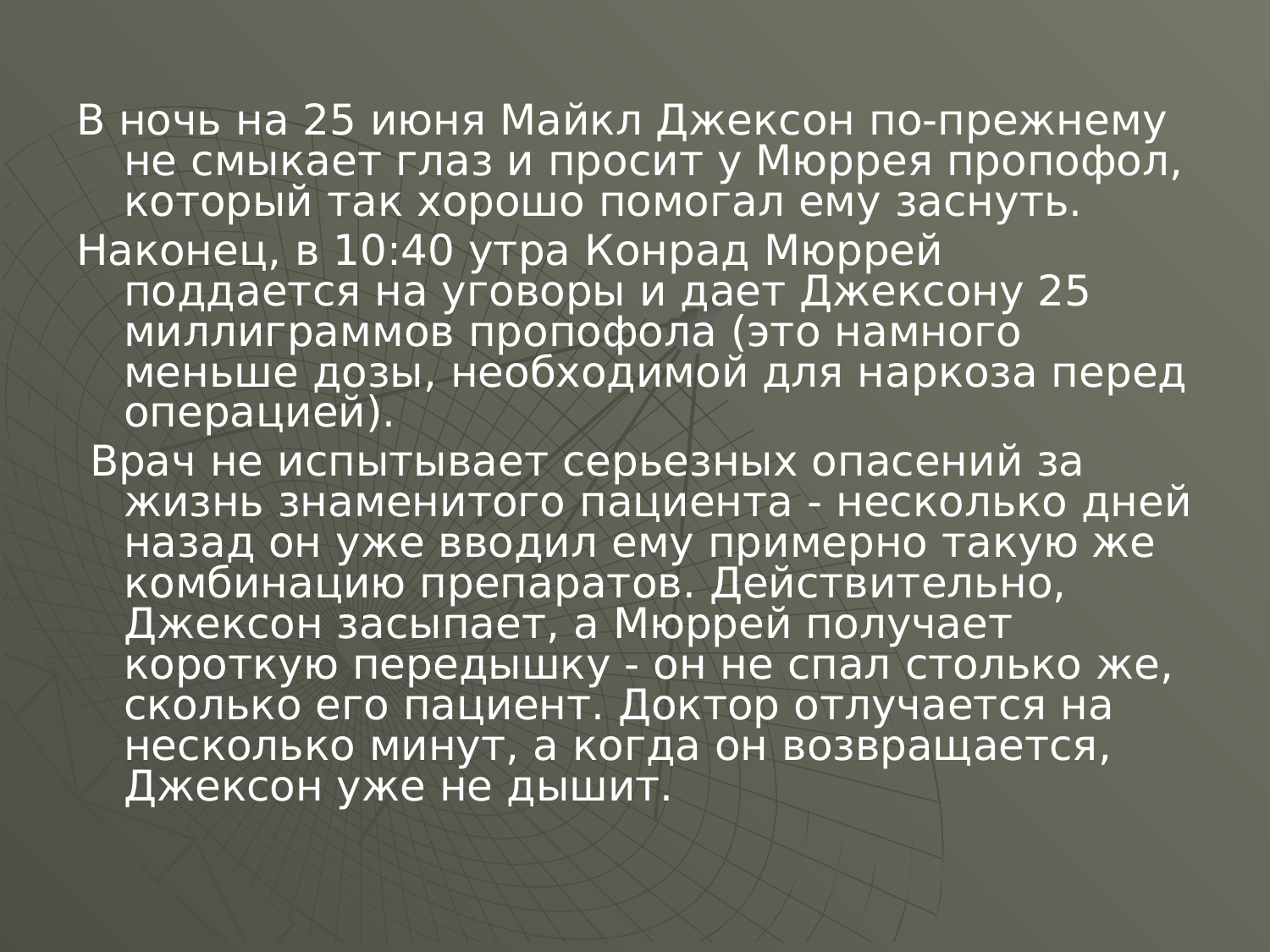

#
В ночь на 25 июня Майкл Джексон по-прежнему не смыкает глаз и просит у Мюррея пропофол, который так хорошо помогал ему заснуть.
Наконец, в 10:40 утра Конрад Мюррей поддается на уговоры и дает Джексону 25 миллиграммов пропофола (это намного меньше дозы, необходимой для наркоза перед операцией).
 Врач не испытывает серьезных опасений за жизнь знаменитого пациента - несколько дней назад он уже вводил ему примерно такую же комбинацию препаратов. Действительно, Джексон засыпает, а Мюррей получает короткую передышку - он не спал столько же, сколько его пациент. Доктор отлучается на несколько минут, а когда он возвращается, Джексон уже не дышит.